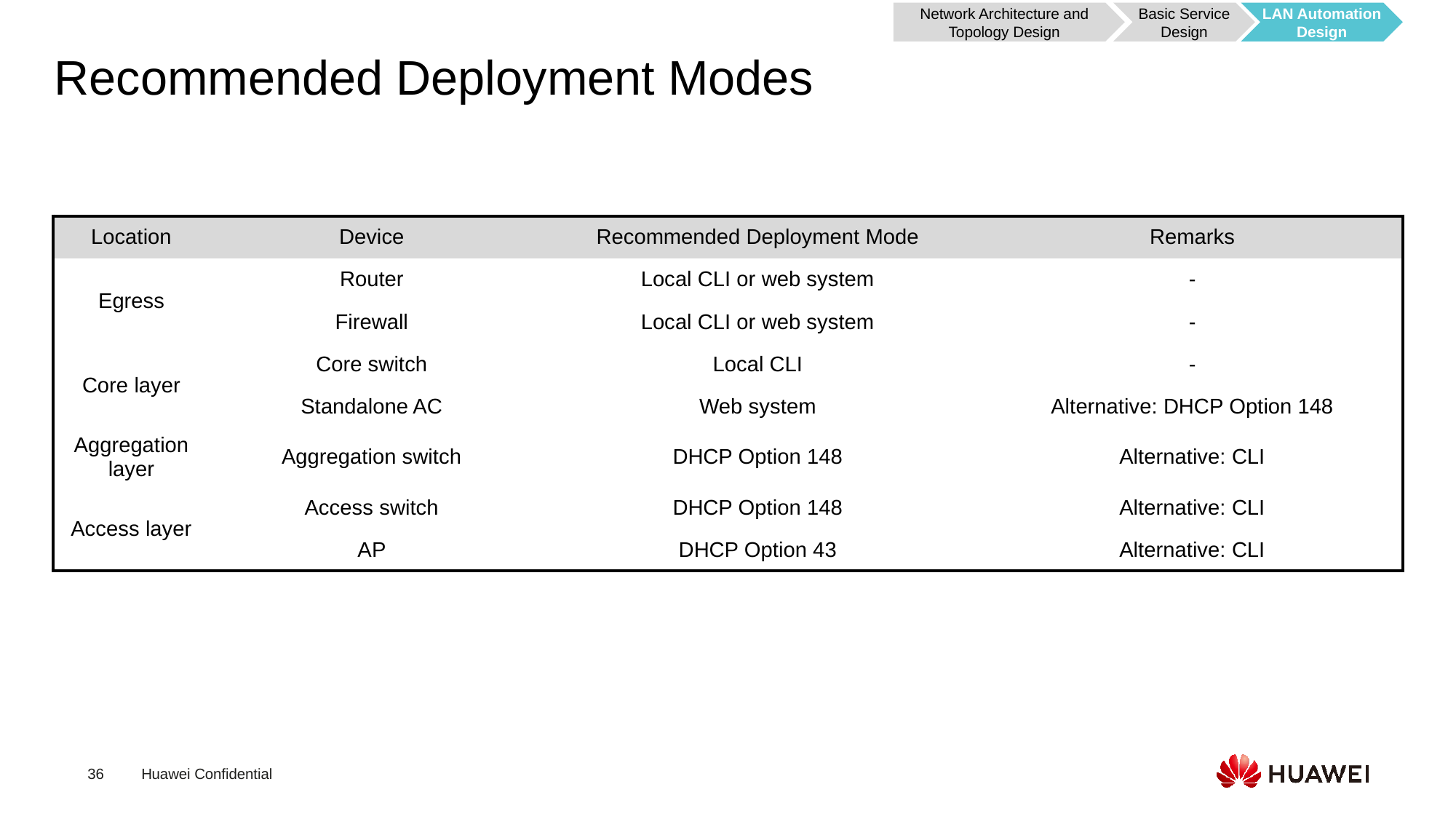

Network Architecture and Topology Design
Basic Service Design
LAN Automation Design
# Recommended Deployment Modes
| Location | Device | Recommended Deployment Mode | Remarks |
| --- | --- | --- | --- |
| Egress | Router | Local CLI or web system | - |
|  | Firewall | Local CLI or web system | - |
| Core layer | Core switch | Local CLI | - |
|  | Standalone AC | Web system | Alternative: DHCP Option 148 |
| Aggregation layer | Aggregation switch | DHCP Option 148 | Alternative: CLI |
| Access layer | Access switch | DHCP Option 148 | Alternative: CLI |
|  | AP | DHCP Option 43 | Alternative: CLI |